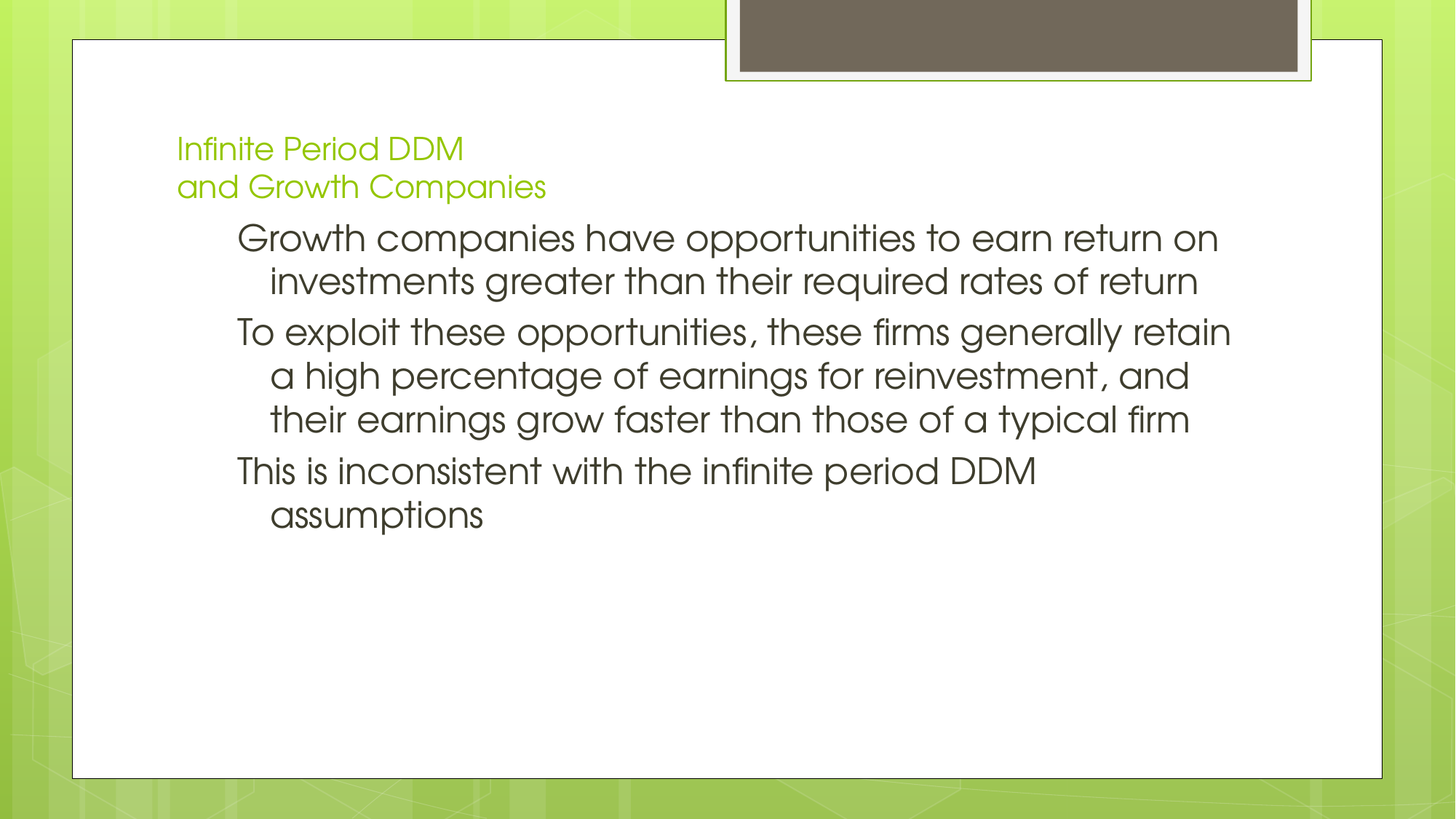

# Infinite Period DDM and Growth Companies
Growth companies have opportunities to earn return on investments greater than their required rates of return
To exploit these opportunities, these firms generally retain a high percentage of earnings for reinvestment, and their earnings grow faster than those of a typical firm
This is inconsistent with the infinite period DDM assumptions